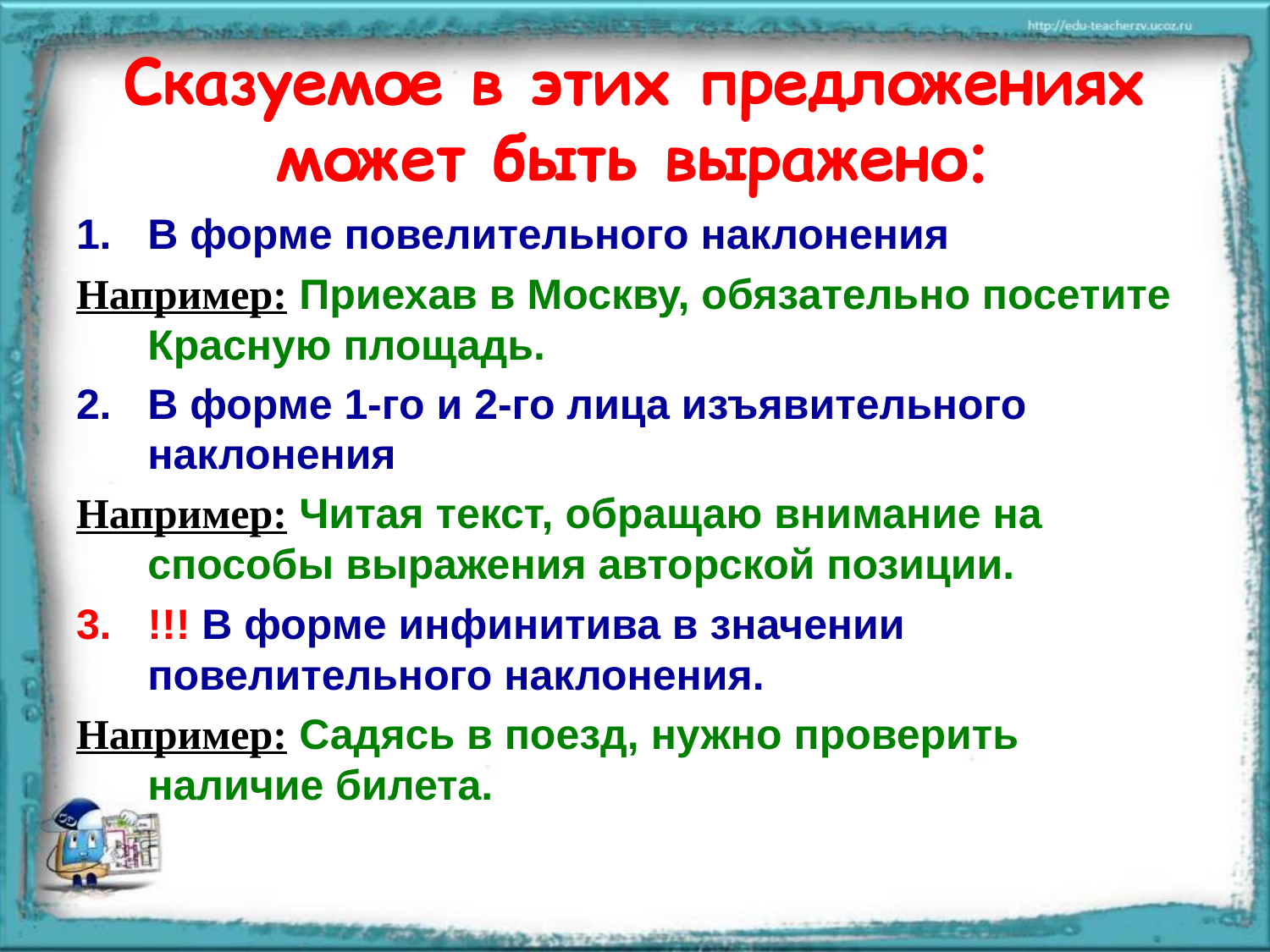

# Сказуемое в этих предложениях может быть выражено:
В форме повелительного наклонения
Например: Приехав в Москву, обязательно посетите Красную площадь.
В форме 1-го и 2-го лица изъявительного наклонения
Например: Читая текст, обращаю внимание на способы выражения авторской позиции.
!!! В форме инфинитива в значении повелительного наклонения.
Например: Садясь в поезд, нужно проверить наличие билета.